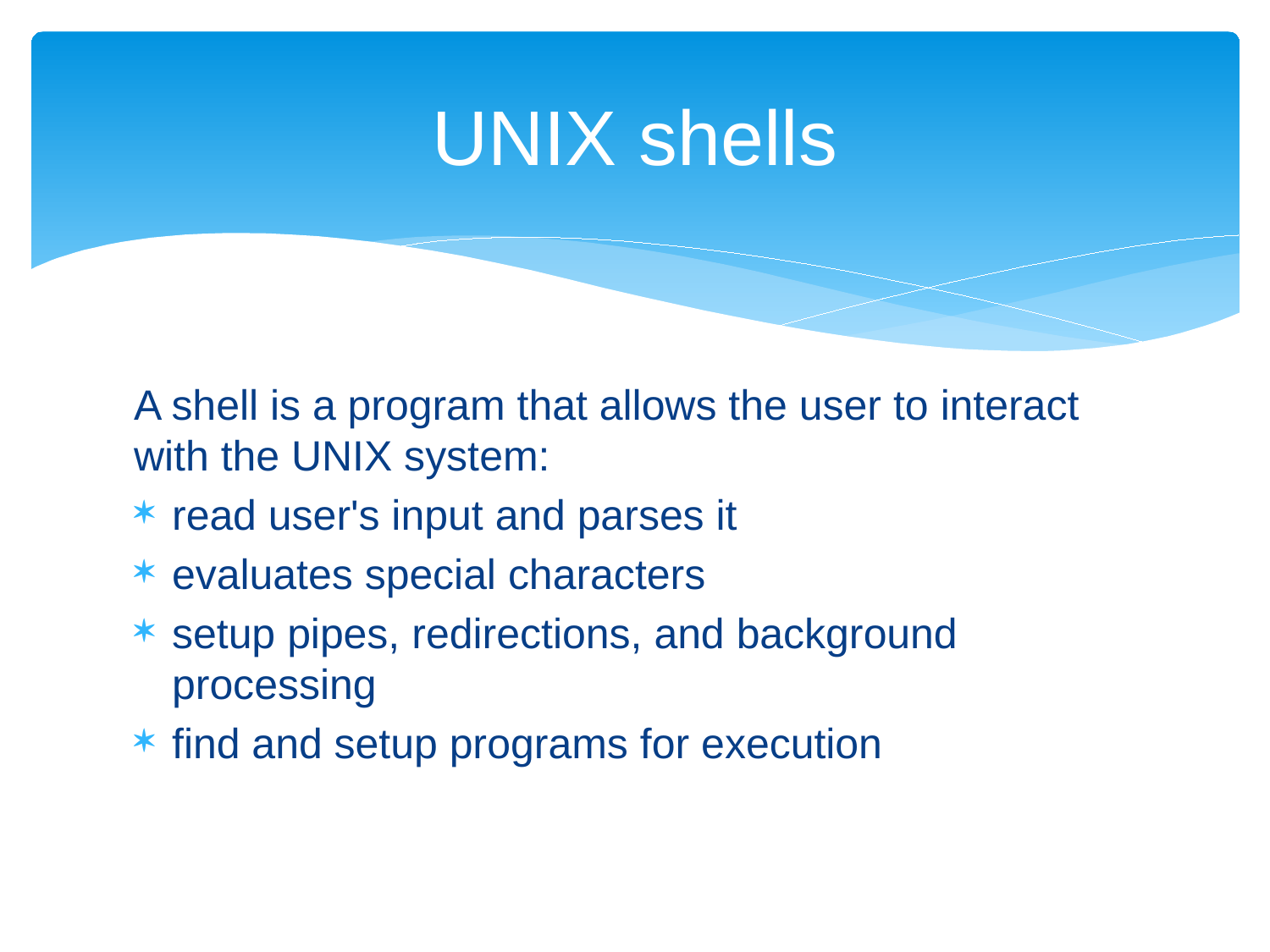

# UNIX shells
A shell is a program that allows the user to interact with the UNIX system:
read user's input and parses it
evaluates special characters
setup pipes, redirections, and background processing
find and setup programs for execution